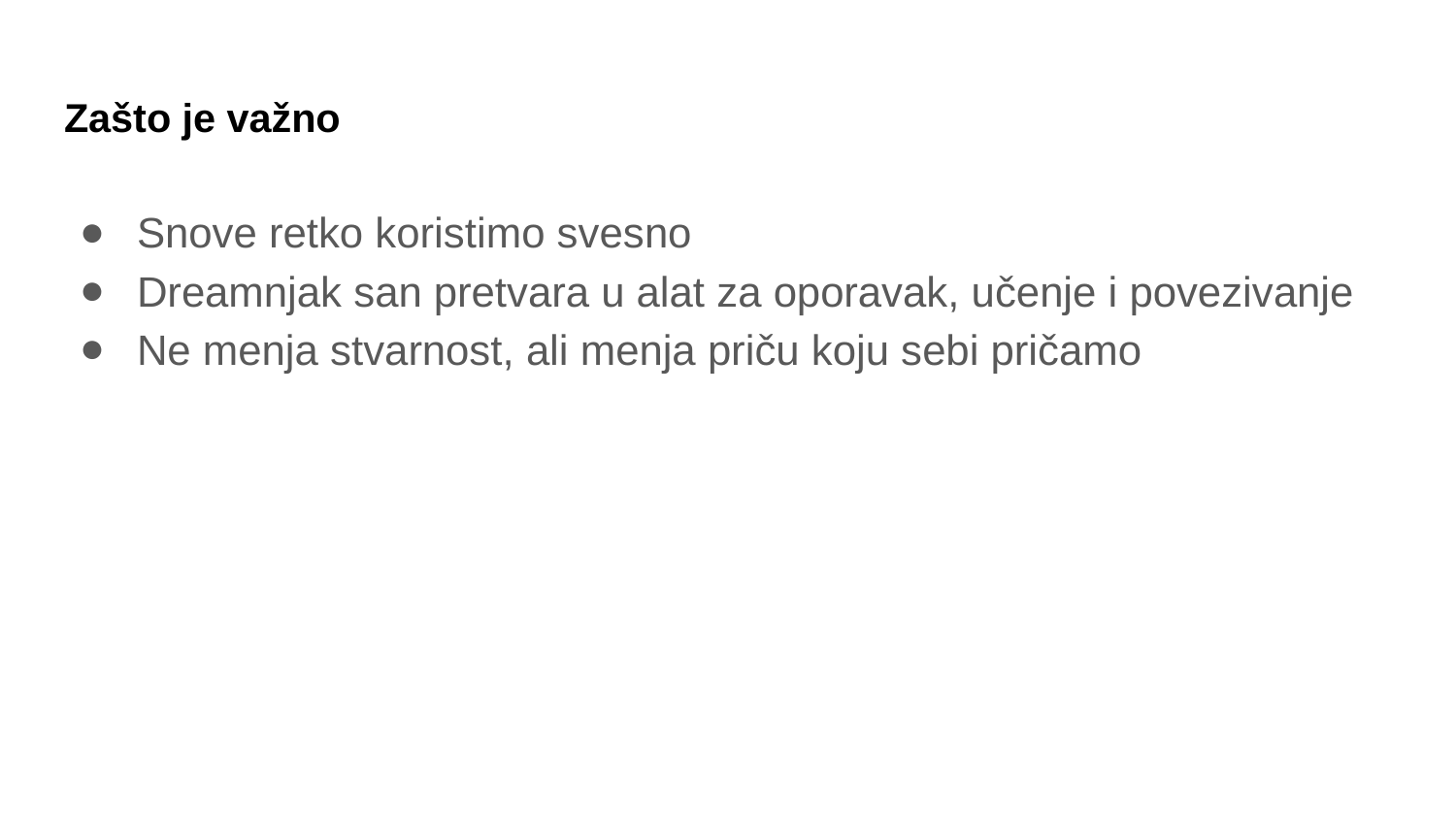

# Zašto je važno

Snove retko koristimo svesno
Dreamnjak san pretvara u alat za oporavak, učenje i povezivanje
Ne menja stvarnost, ali menja priču koju sebi pričamo